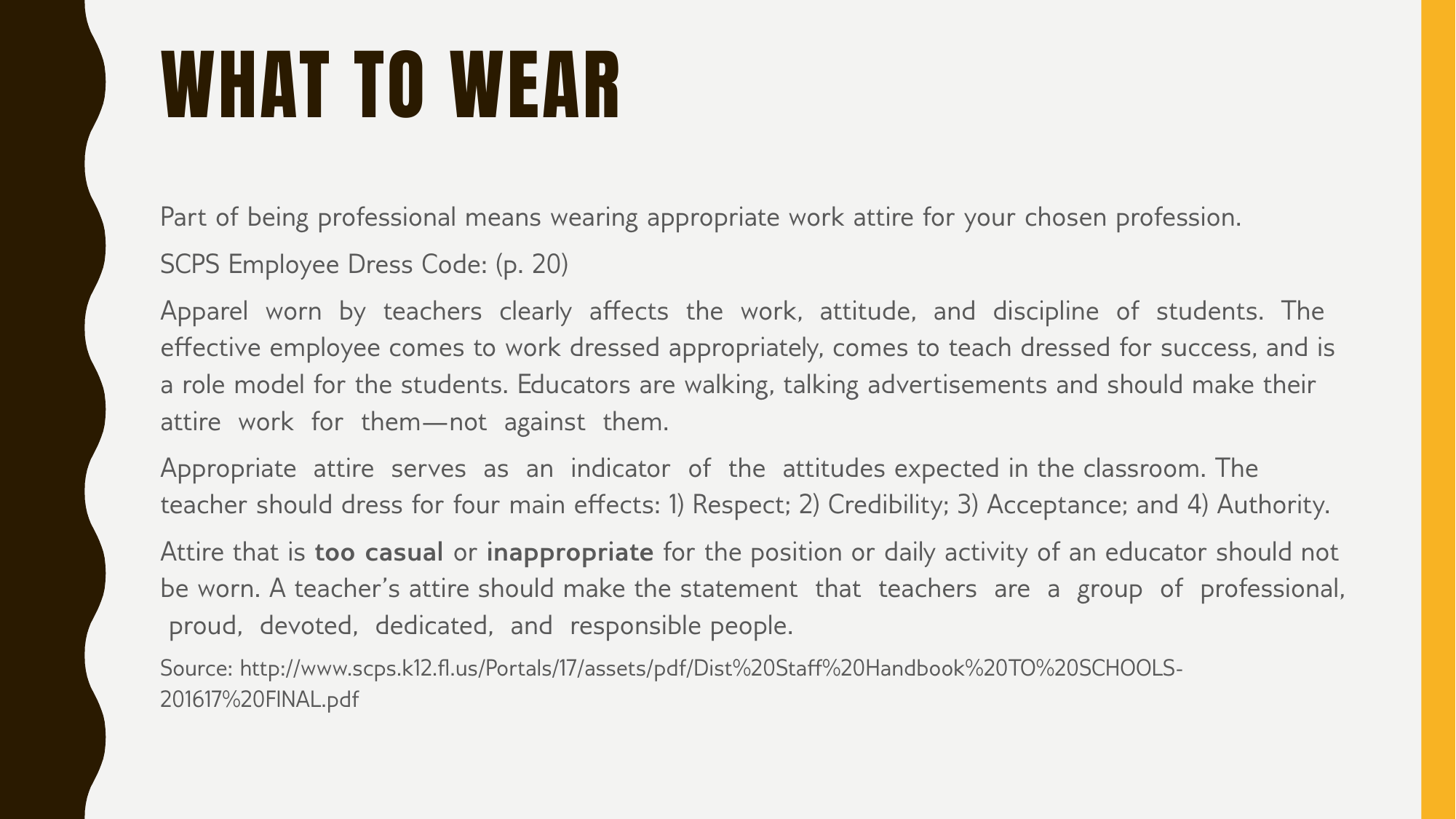

# What to wear
Part of being professional means wearing appropriate work attire for your chosen profession.
SCPS Employee Dress Code: (p. 20)
Apparel  worn  by  teachers  clearly  affects  the  work,  attitude,  and  discipline  of  students.  The effective employee comes to work dressed appropriately, comes to teach dressed for success, and is a role model for the students. Educators are walking, talking advertisements and should make their  attire  work  for  them—not  against  them.
Appropriate  attire  serves  as  an  indicator  of  the  attitudes expected in the classroom. The teacher should dress for four main effects: 1) Respect; 2) Credibility; 3) Acceptance; and 4) Authority.
Attire that is too casual or inappropriate for the position or daily activity of an educator should not be worn. A teacher’s attire should make the statement  that  teachers  are  a  group  of  professional,  proud,  devoted,  dedicated,  and  responsible people.
Source: http://www.scps.k12.fl.us/Portals/17/assets/pdf/Dist%20Staff%20Handbook%20TO%20SCHOOLS-201617%20FINAL.pdf